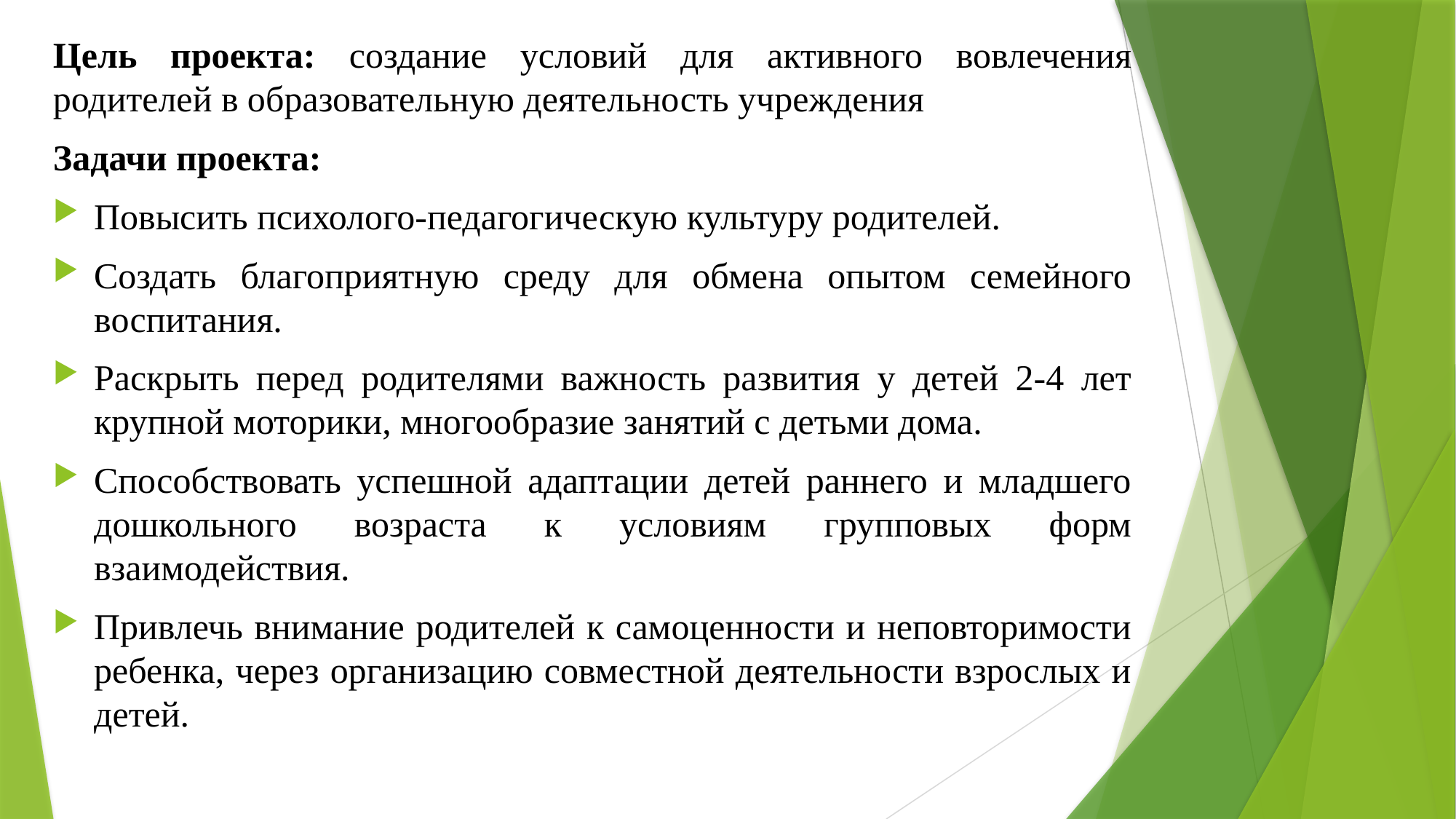

Цель проекта: создание условий для активного вовлечения родителей в образовательную деятельность учреждения
Задачи проекта:
Повысить психолого-педагогическую культуру родителей.
Создать благоприятную среду для обмена опытом семейного воспитания.
Раскрыть перед родителями важность развития у детей 2-4 лет крупной моторики, многообразие занятий с детьми дома.
Способствовать успешной адаптации детей раннего и младшего дошкольного возраста к условиям групповых форм взаимодействия.
Привлечь внимание родителей к самоценности и неповторимости ребенка, через организацию совместной деятельности взрослых и детей.